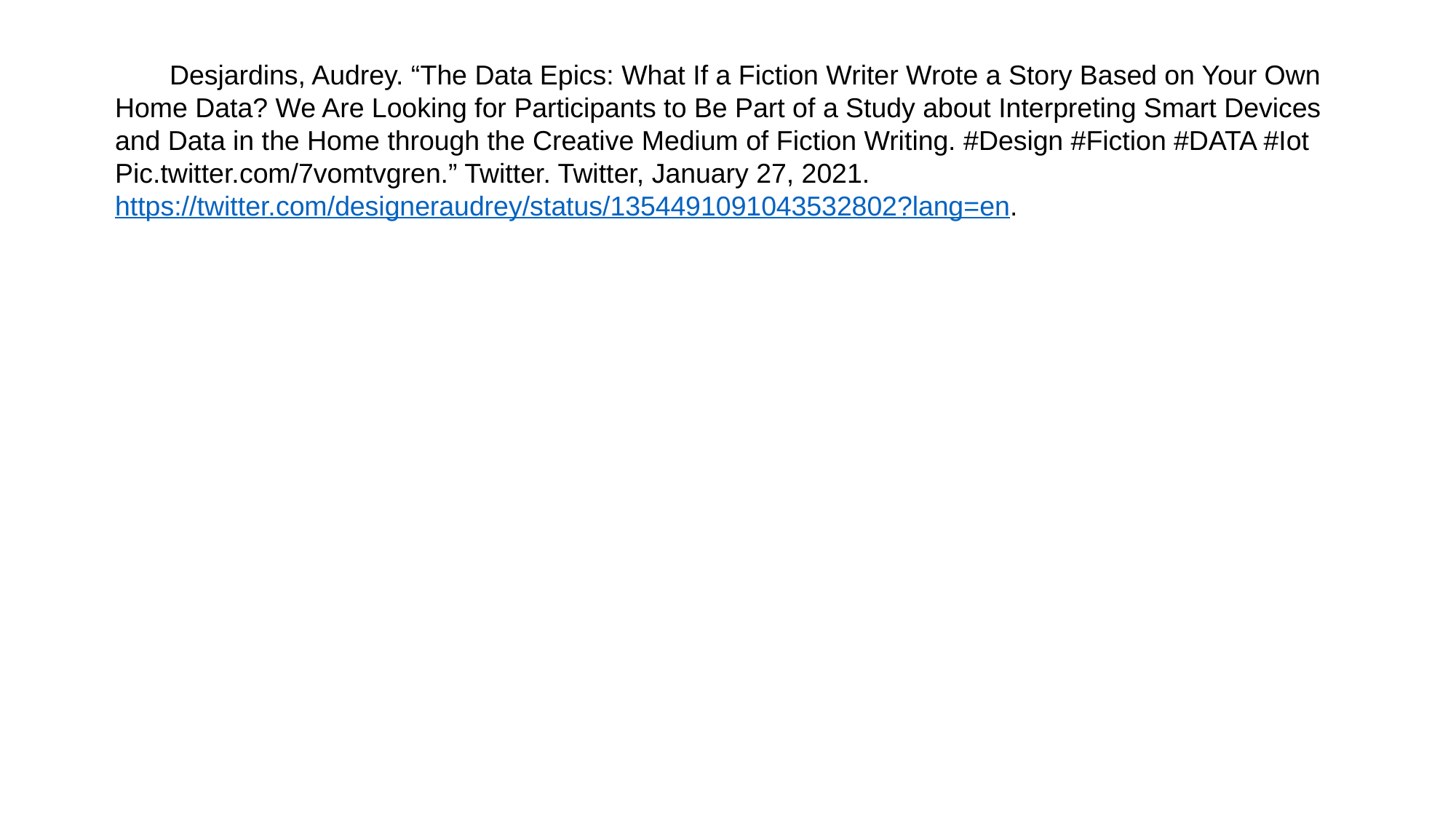

Desjardins, Audrey. “The Data Epics: What If a Fiction Writer Wrote a Story Based on Your Own Home Data? We Are Looking for Participants to Be Part of a Study about Interpreting Smart Devices and Data in the Home through the Creative Medium of Fiction Writing. #Design #Fiction #DATA #Iot Pic.twitter.com/7vomtvgren.” Twitter. Twitter, January 27, 2021. https://twitter.com/designeraudrey/status/1354491091043532802?lang=en.